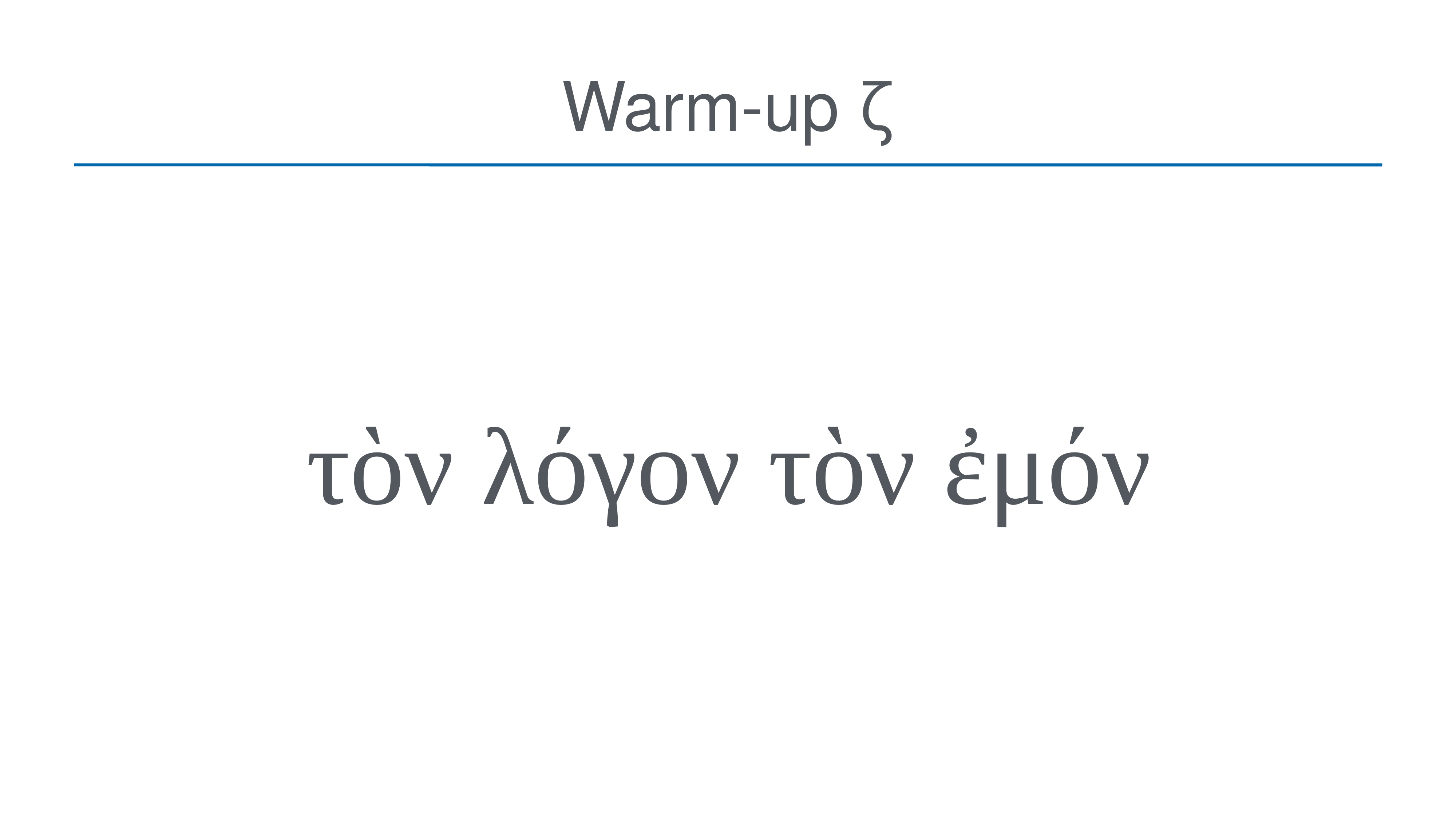

# Warm-up ζ
τὸν λόγον τὸν ἐμόν